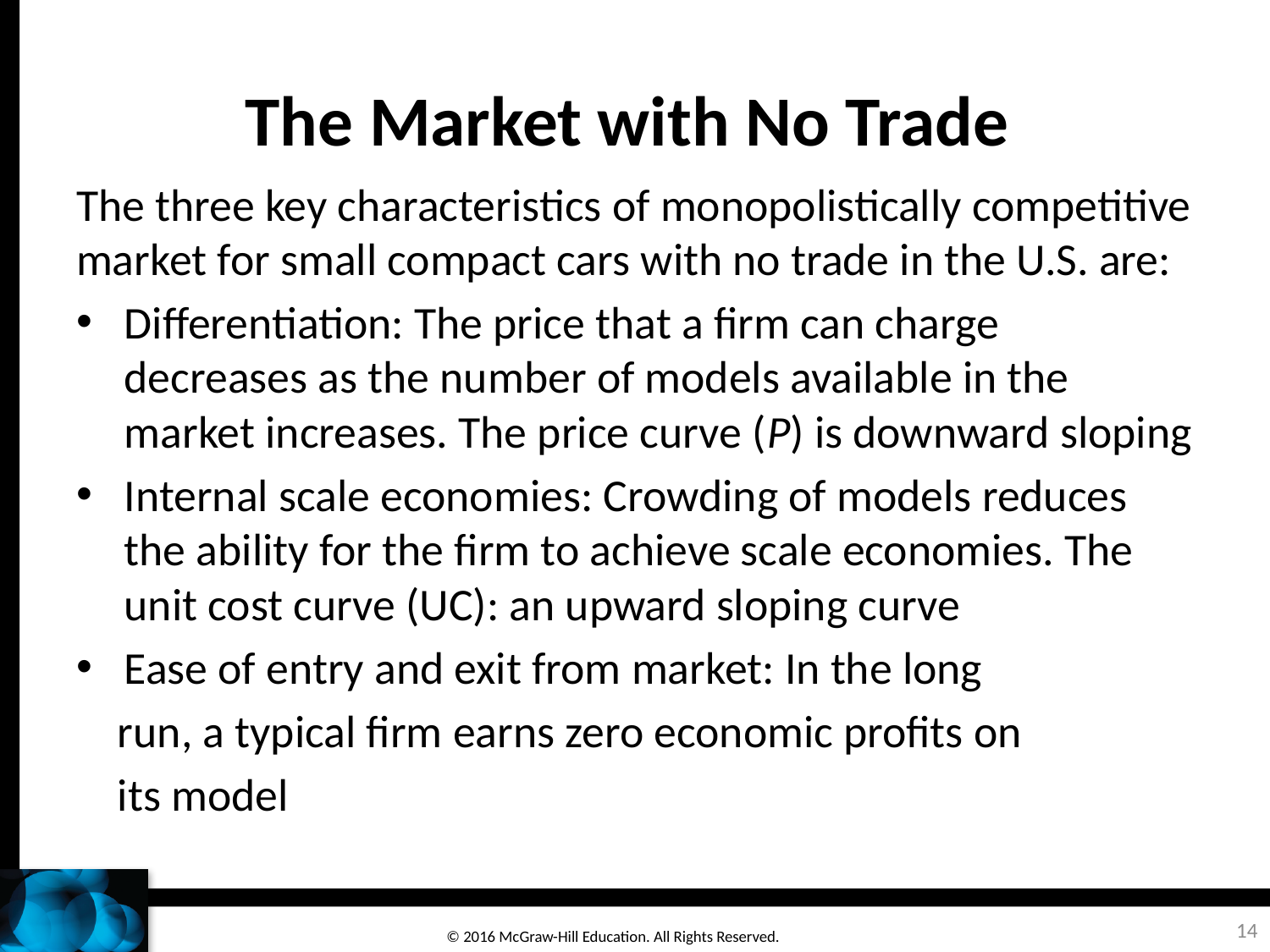

# The Market with No Trade
The three key characteristics of monopolistically competitive market for small compact cars with no trade in the U.S. are:
Differentiation: The price that a firm can charge decreases as the number of models available in the market increases. The price curve (P) is downward sloping
Internal scale economies: Crowding of models reduces the ability for the firm to achieve scale economies. The unit cost curve (UC): an upward sloping curve
Ease of entry and exit from market: In the long
    run, a typical firm earns zero economic profits on
    its model

14
© 2016 McGraw-Hill Education. All Rights Reserved.